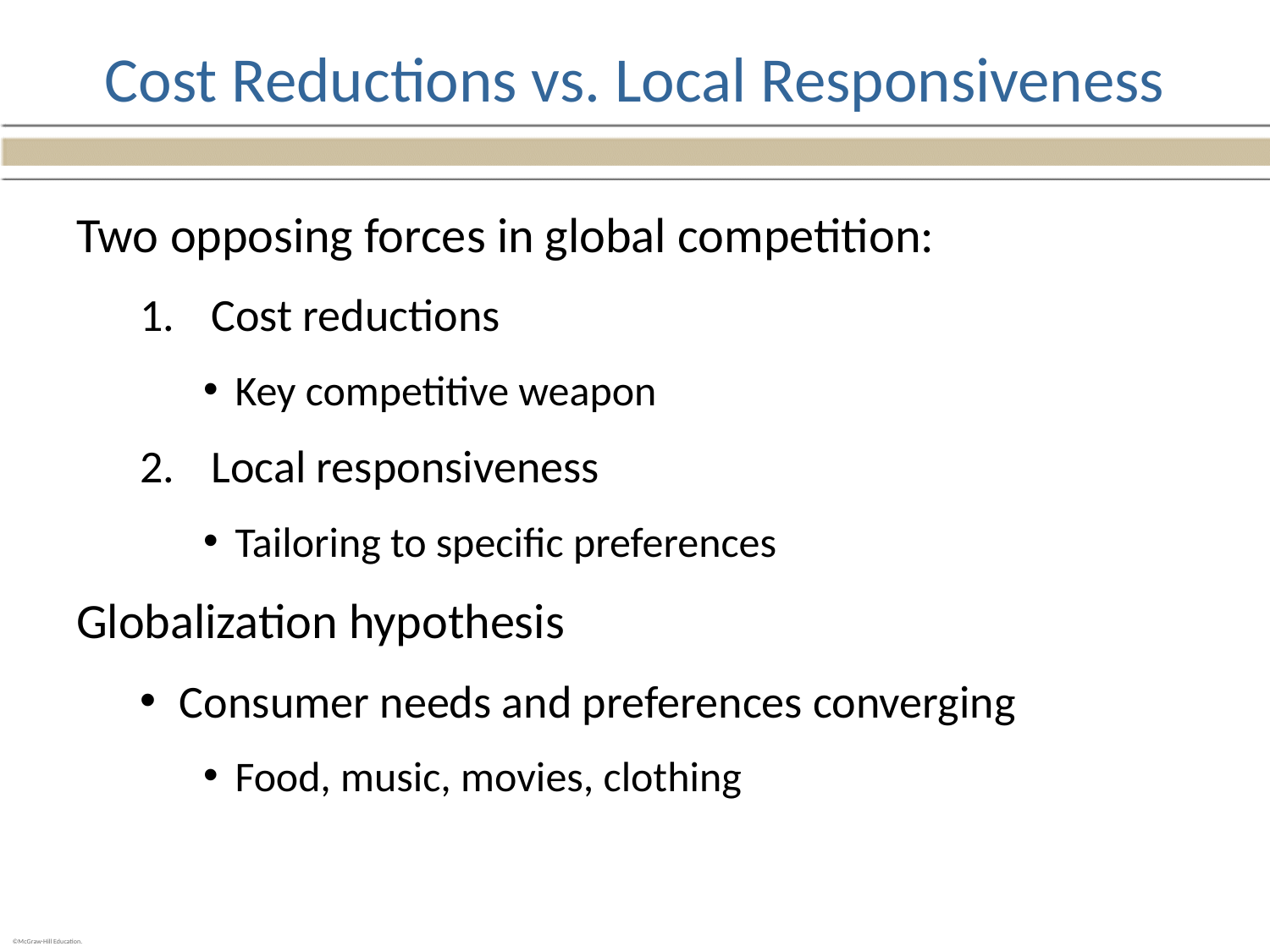

# Cost Reductions vs. Local Responsiveness
Two opposing forces in global competition:
Cost reductions
Key competitive weapon
Local responsiveness
Tailoring to specific preferences
Globalization hypothesis
Consumer needs and preferences converging
Food, music, movies, clothing